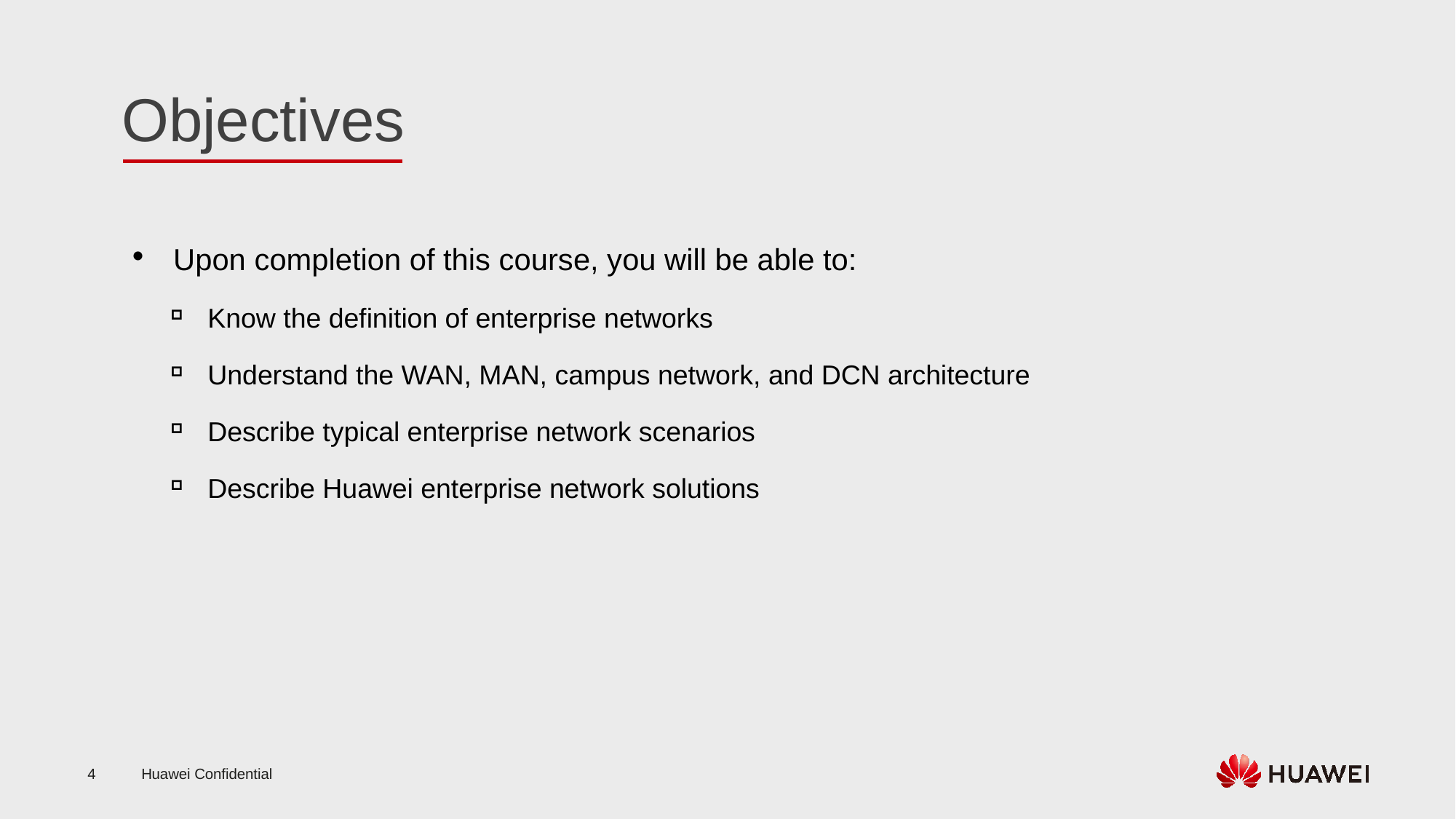

Upon completion of this course, you will be able to:
Know the definition of enterprise networks
Understand the WAN, MAN, campus network, and DCN architecture
Describe typical enterprise network scenarios
Describe Huawei enterprise network solutions